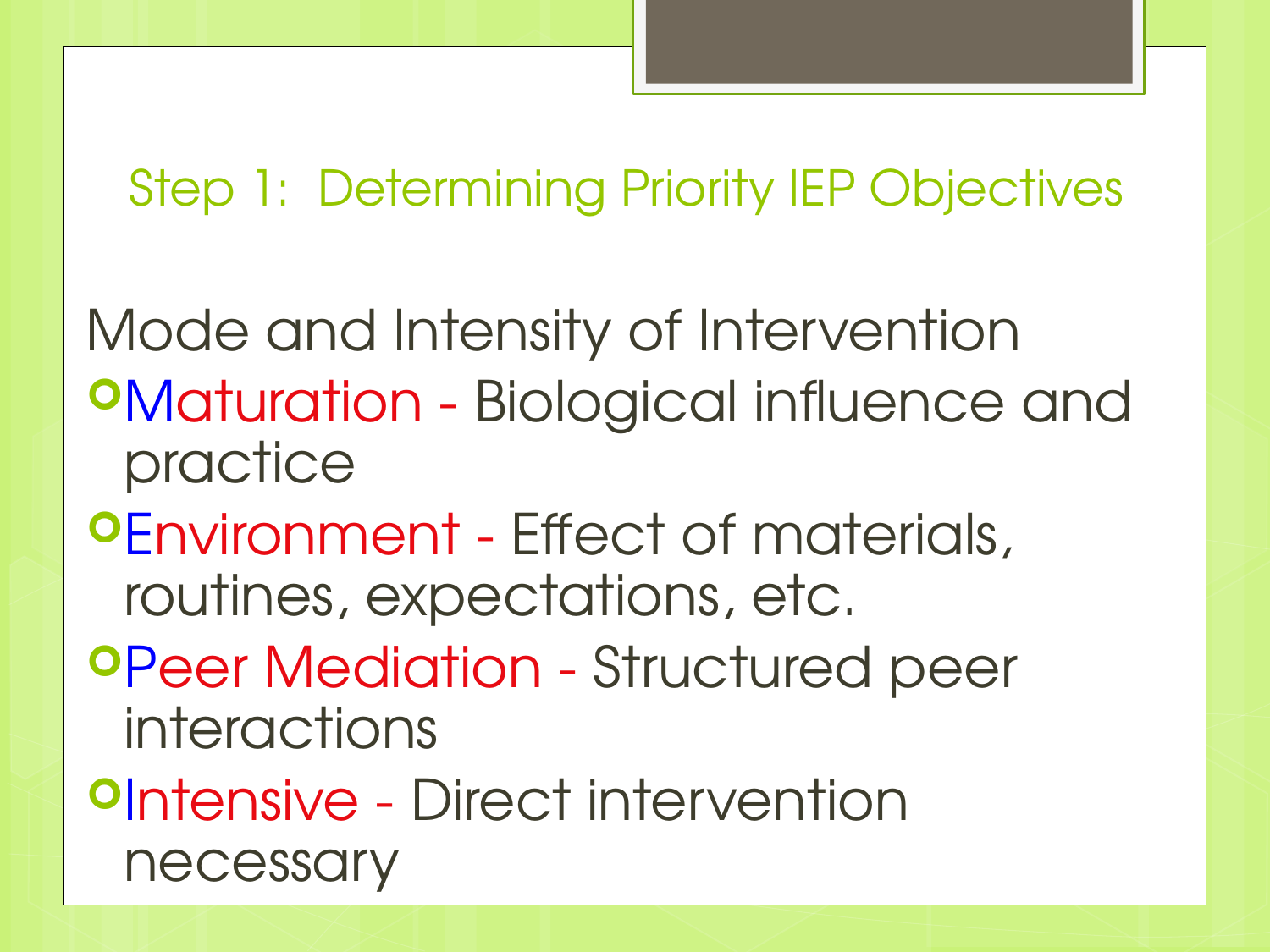

Step 1:  Determining Priority IEP Objectives

Mode and Intensity of Intervention
Maturation - Biological influence and practice
Environment - Effect of materials, routines, expectations, etc.
Peer Mediation - Structured peer interactions
Intensive - Direct intervention necessary